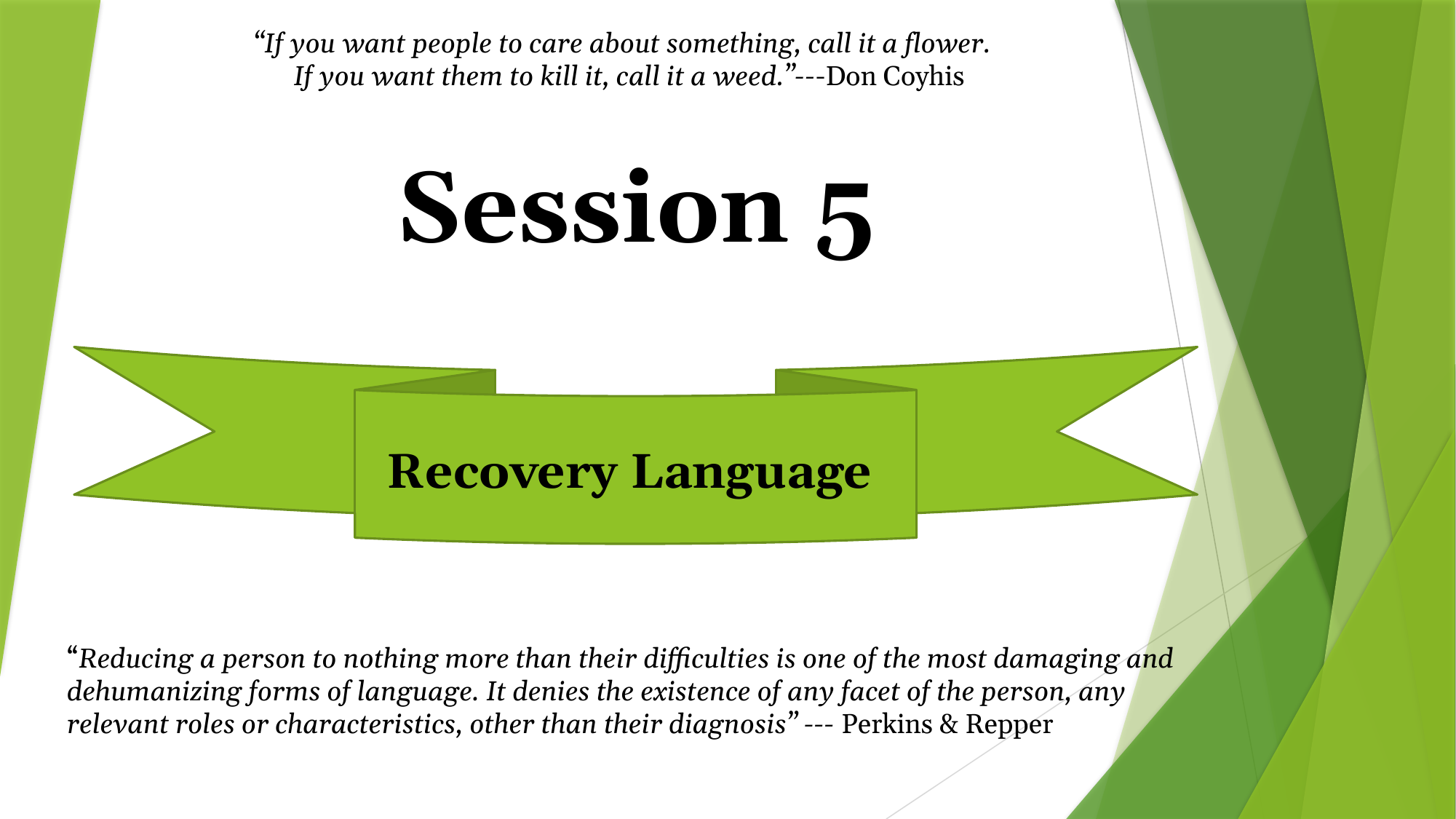

“If you want people to care about something, call it a flower.
 If you want them to kill it, call it a weed.”---Don Coyhis
Session 5
Recovery Language
“Reducing a person to nothing more than their difficulties is one of the most damaging and dehumanizing forms of language. It denies the existence of any facet of the person, any relevant roles or characteristics, other than their diagnosis” --- Perkins & Repper